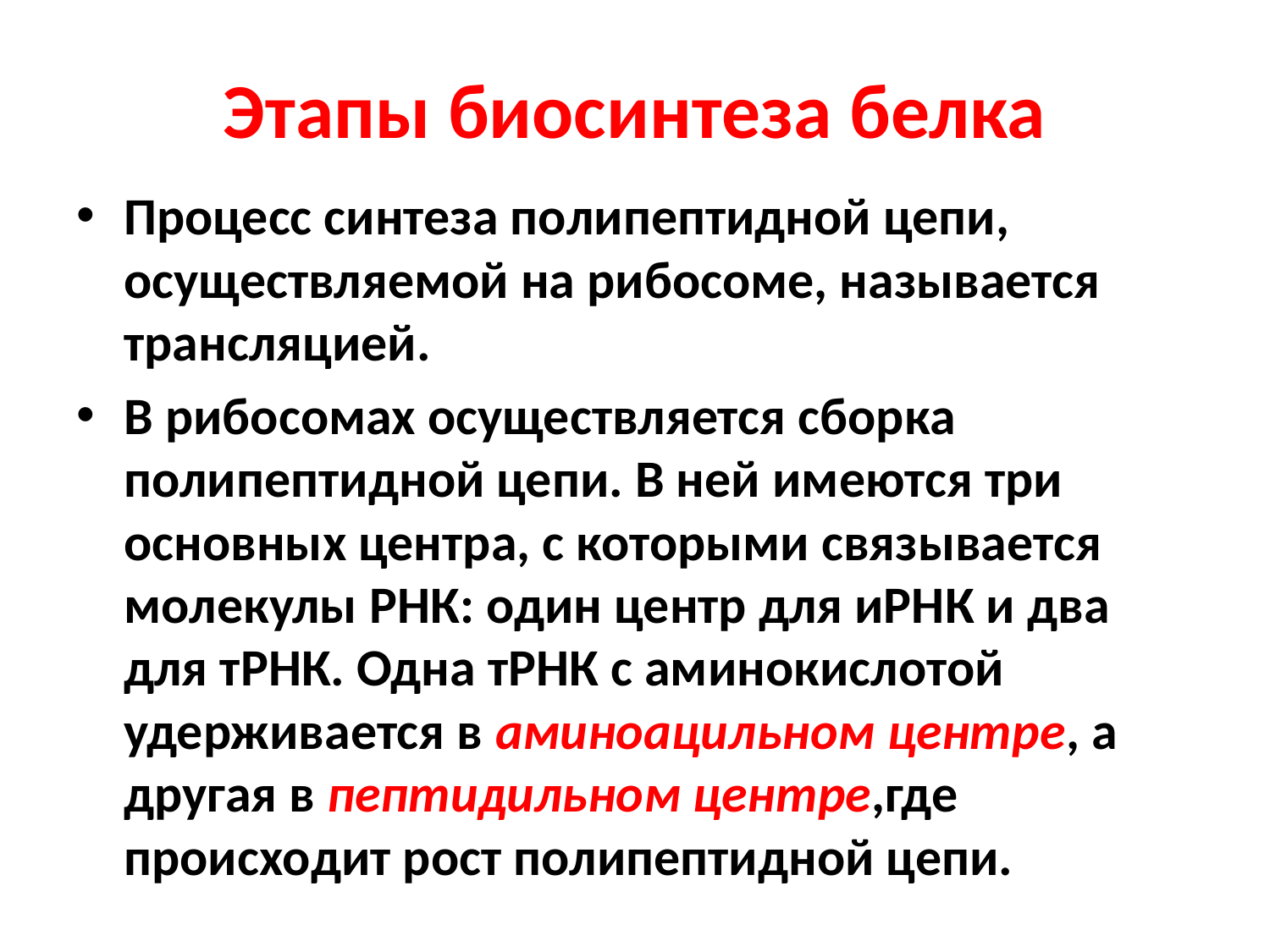

# Этапы биосинтеза белка
Процесс синтеза полипептидной цепи, осуществляемой на рибосоме, называется трансляцией.
В рибосомах осуществляется сборка полипептидной цепи. В ней имеются три основных центра, с которыми связывается молекулы РНК: один центр для иРНК и два для тРНК. Одна тРНК с аминокислотой удерживается в аминоацильном центре, а другая в пептидильном центре,где происходит рост полипептидной цепи.